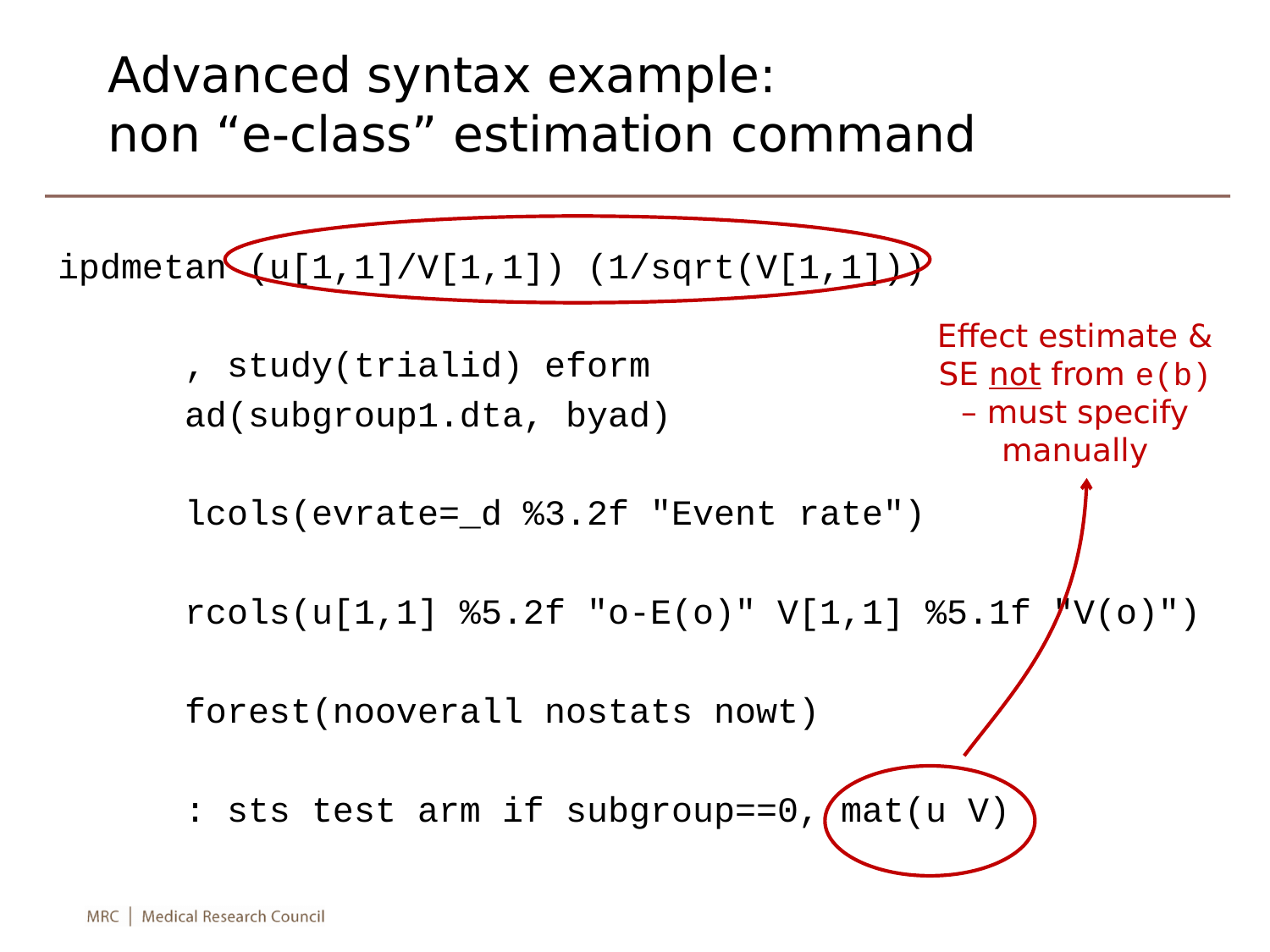

# Advanced syntax example: non “e-class” estimation command

ipdmetan (u[1,1]/V[1,1]) (1/sqrt(V[1,1]))

	, study(trialid) eform
	ad(subgroup1.dta, byad)

	lcols(evrate=_d %3.2f "Event rate")

 	rcols(u[1,1] %5.2f "o-E(o)" V[1,1] %5.1f "V(o)")

	forest(nooverall nostats nowt)

	: sts test arm if subgroup==0, mat(u V)
Effect estimate & SE not from e(b) – must specify manually